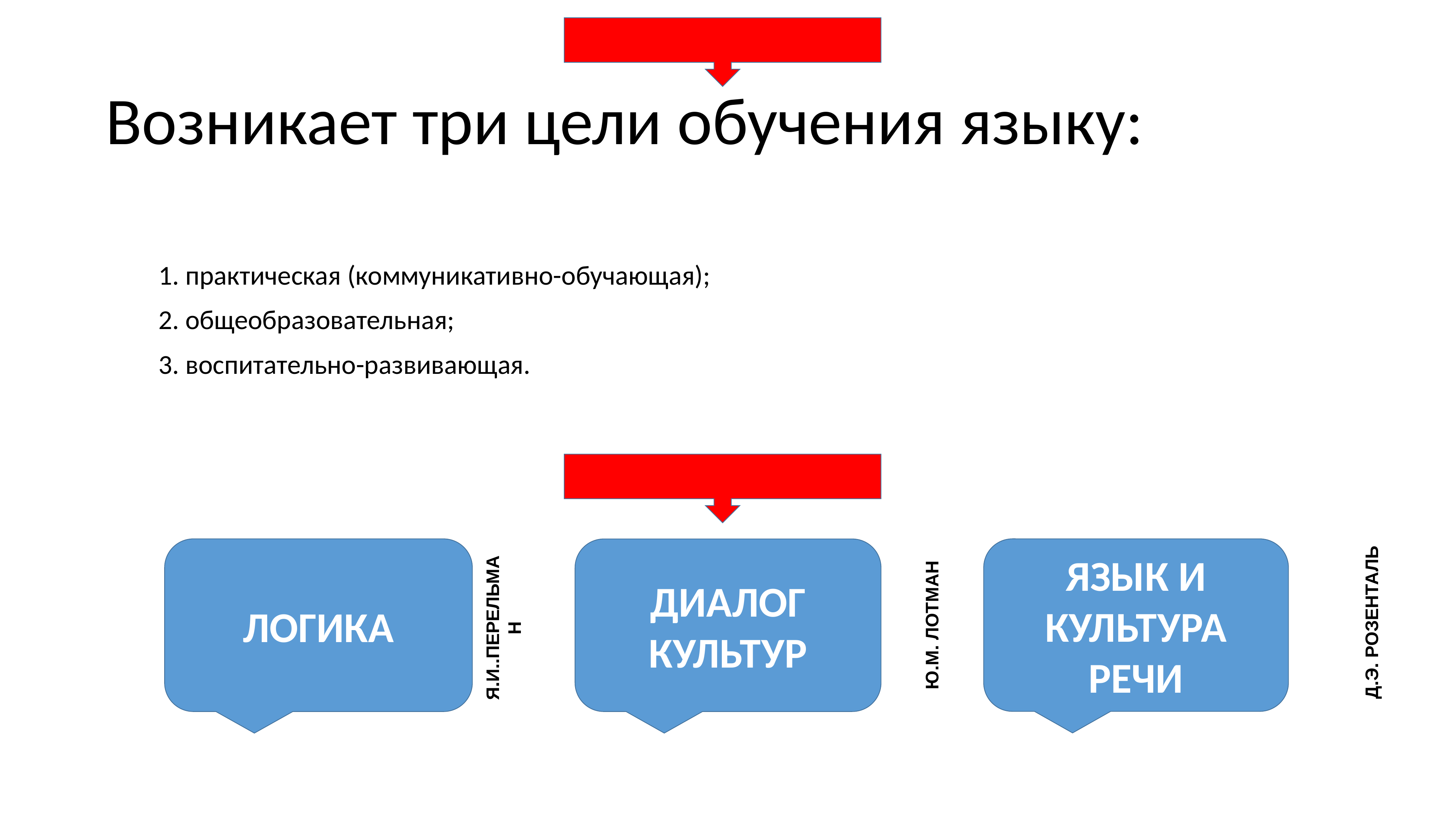

# Возникает три цели обучения языку:
1. практическая (коммуникативно-обучающая);
2. общеобразовательная;
3. воспитательно-развивающая.

ЛОГИКА
ЯЗЫК И КУЛЬТУРА РЕЧИ
Д.Э. РОЗЕНТАЛЬ
ДИАЛОГ КУЛЬТУР
Ю.М. ЛОТМАН
Я.И..ПЕРЕЛЬМАН